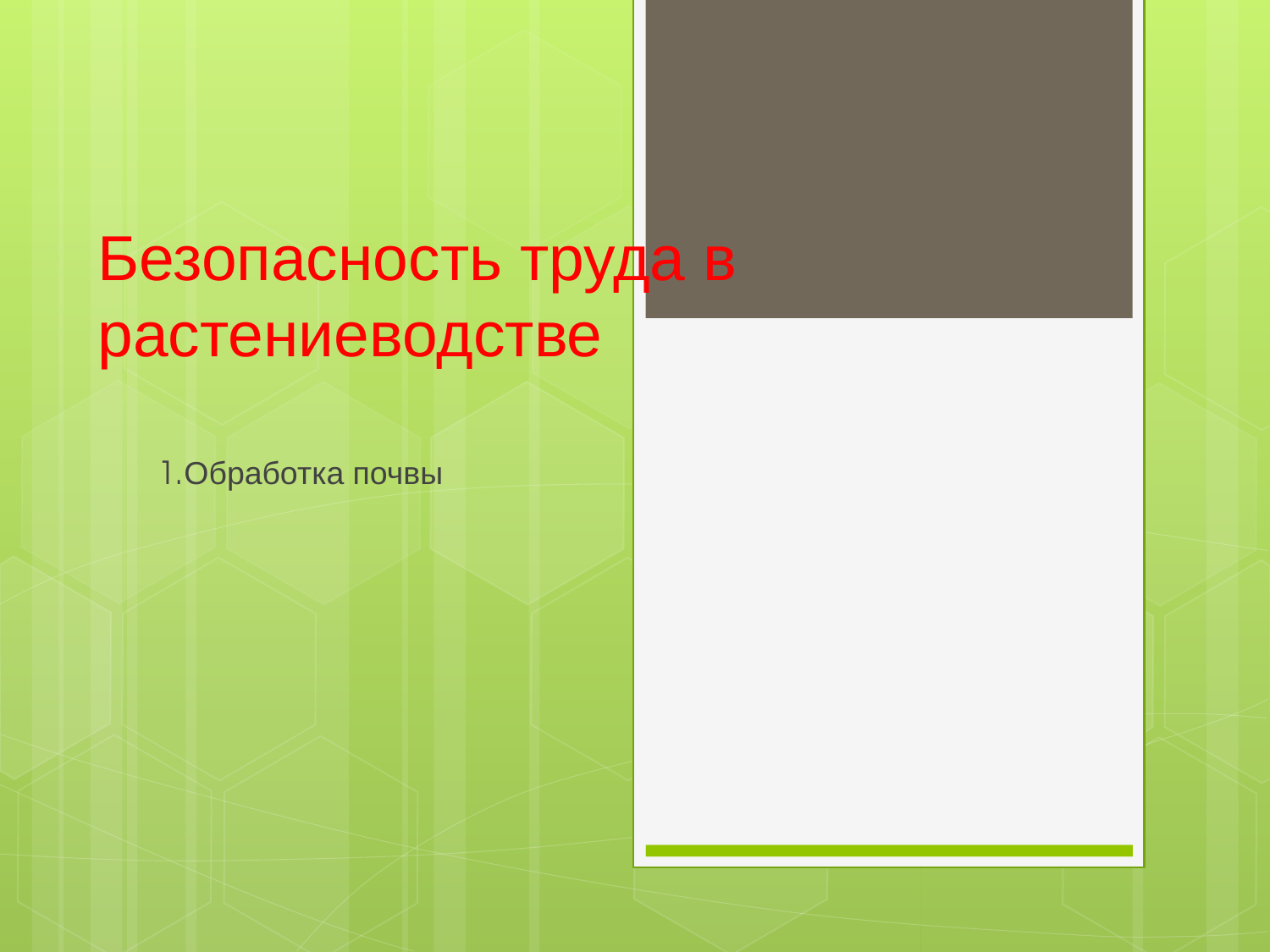

# Безопасность труда в растениеводстве
1.Обработка почвы